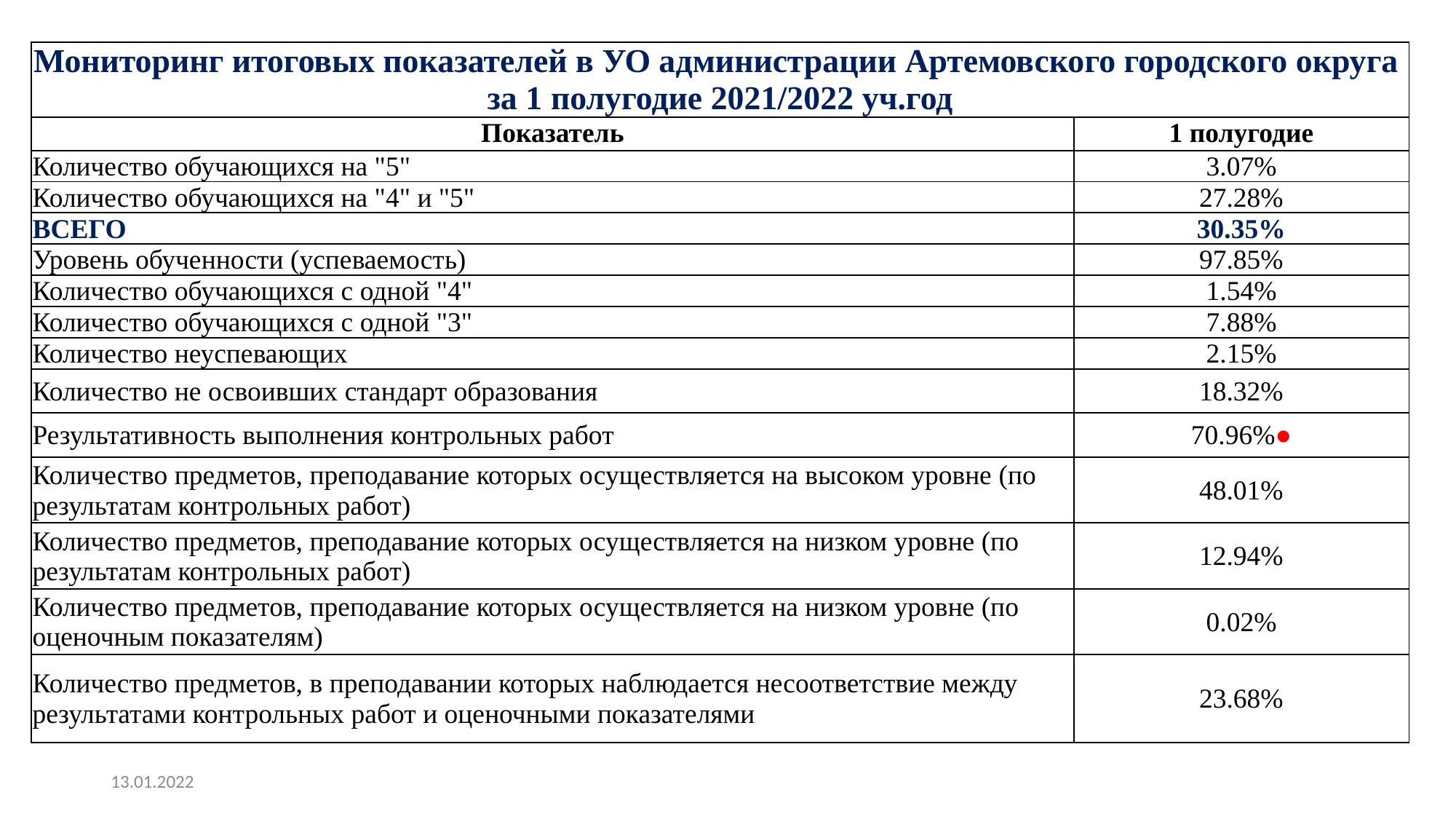

| Мониторинг итоговых показателей в УО администрации Артемовского городского округа  за 1 полугодие 2021/2022 уч.год |  |
| --- | --- |
| Показатель | 1 полугодие |
| Количество обучающихся на "5" | 3.07% |
| Количество обучающихся на "4" и "5" | 27.28% |
| ВСЕГО | 30.35% |
| Уровень обученности (успеваемость) | 97.85% |
| Количество обучающихся с одной "4" | 1.54% |
| Количество обучающихся с одной "3" | 7.88% |
| Количество неуспевающих | 2.15% |
| Количество не освоивших стандарт образования | 18.32% |
| Результативность выполнения контрольных работ | 70.96%● |
| Количество предметов, преподавание которых осуществляется на высоком уровне (по результатам контрольных работ) | 48.01% |
| Количество предметов, преподавание которых осуществляется на низком уровне (по результатам контрольных работ) | 12.94% |
| Количество предметов, преподавание которых осуществляется на низком уровне (по оценочным показателям) | 0.02% |
| Количество предметов, в преподавании которых наблюдается несоответствие между результатами контрольных работ и оценочными показателями | 23.68% |
13.01.2022